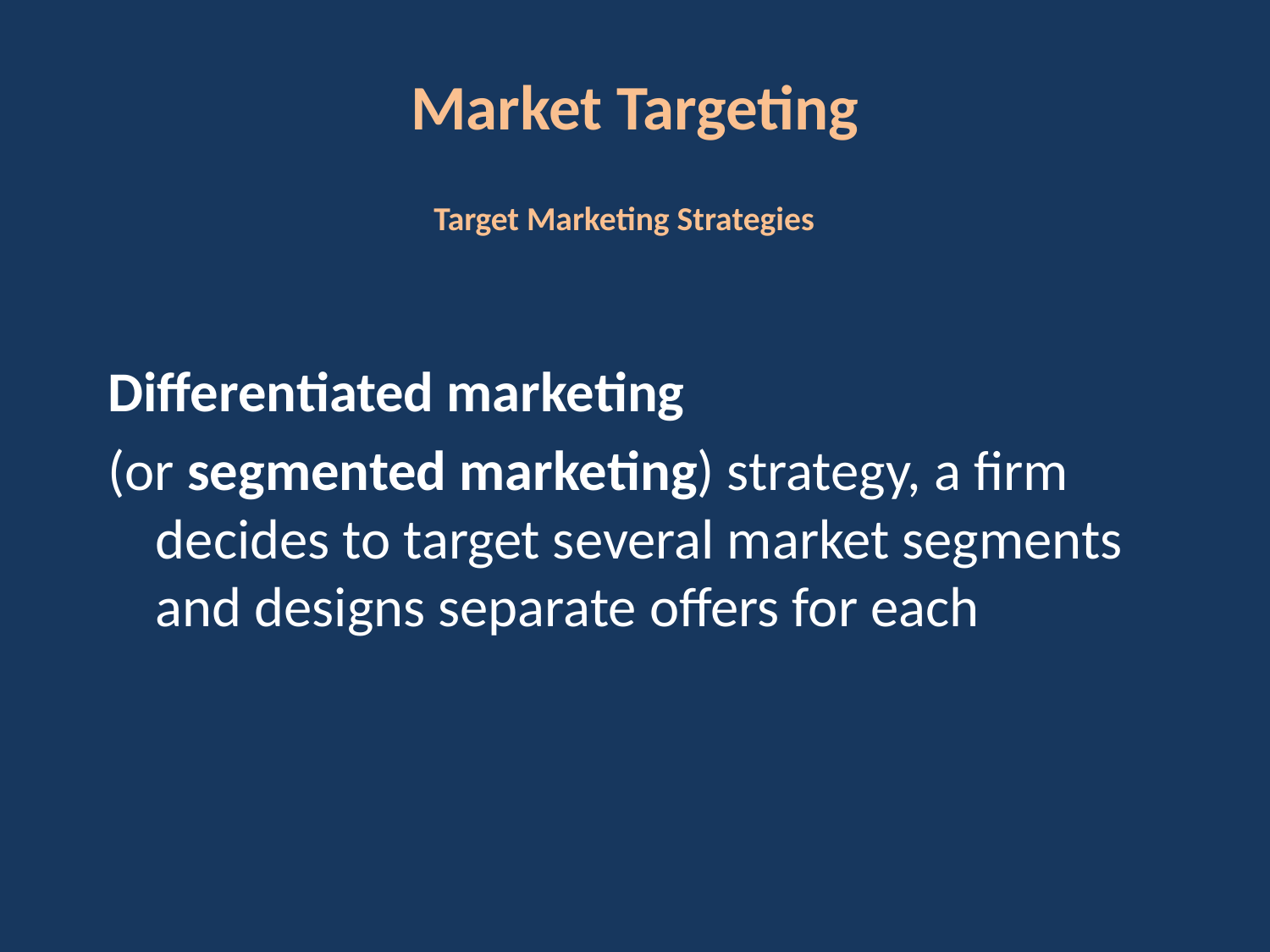

# Market Targeting
Target Marketing Strategies

Differentiated marketing
(or segmented market­ing) strategy, a firm decides to target several market segments and designs separate offers for each